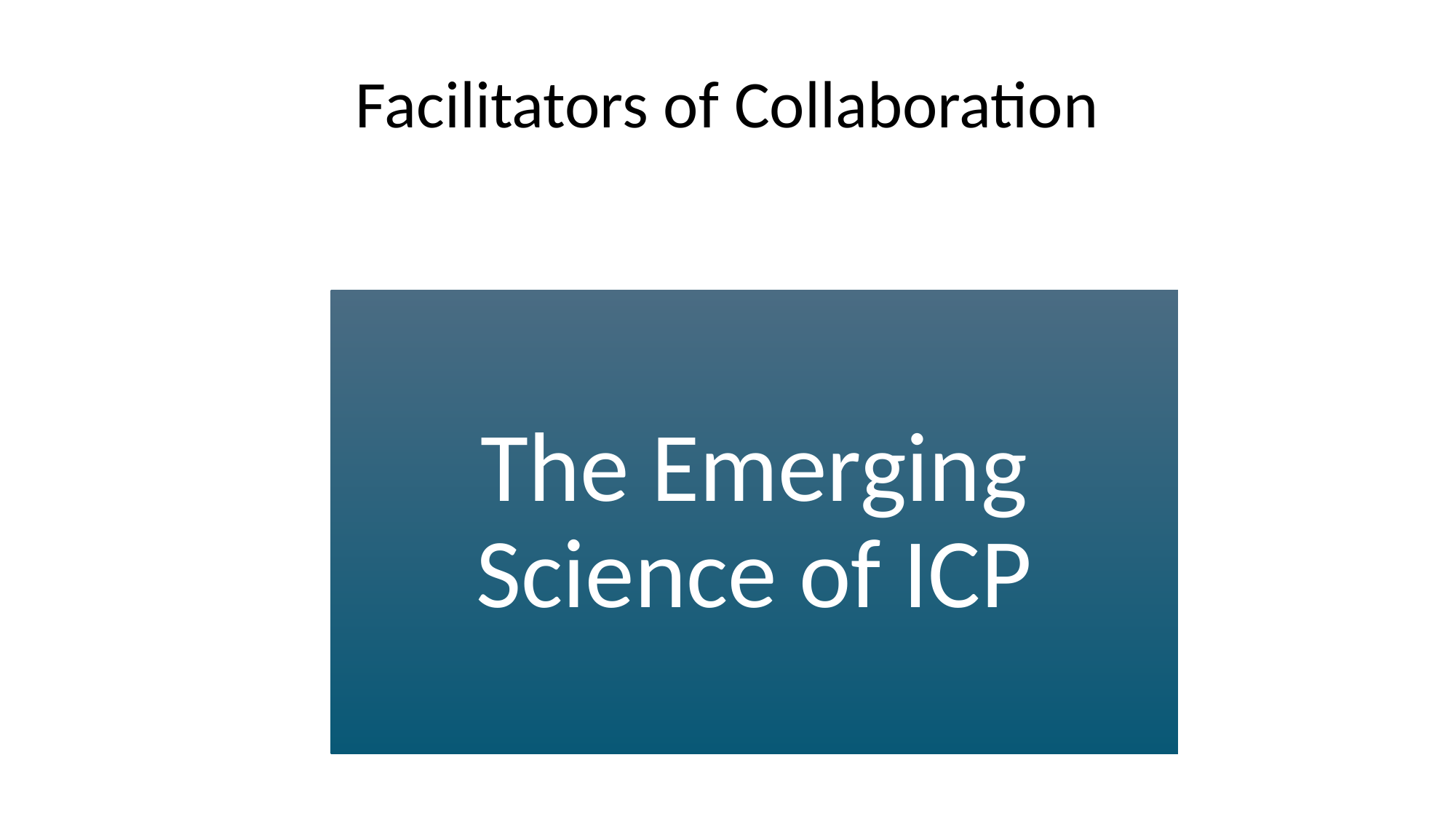

Facilitators of Collaboration

The Emerging Science of ICP